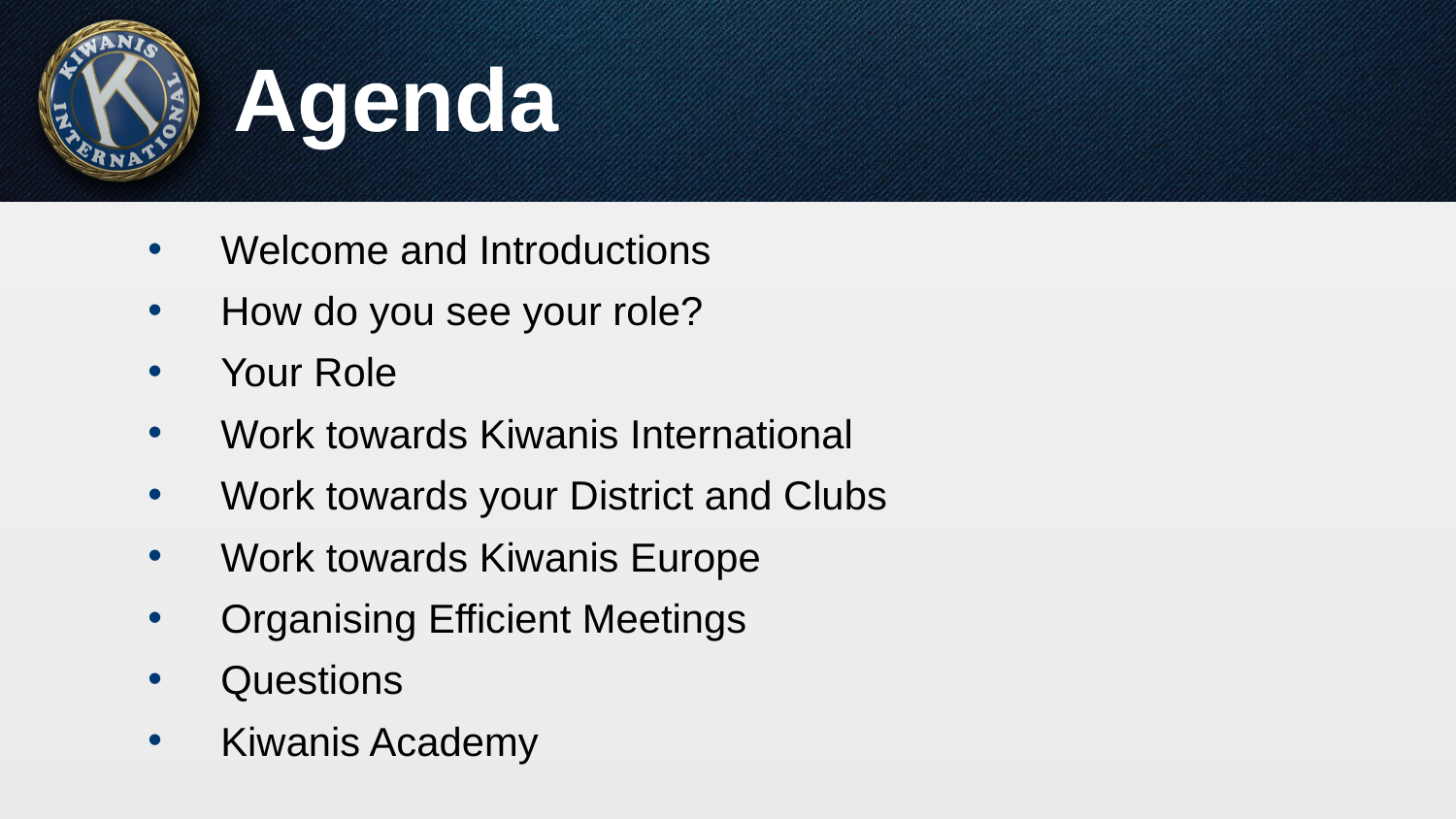

# Agenda
Welcome and Introductions
How do you see your role?
Your Role
Work towards Kiwanis International
Work towards your District and Clubs
Work towards Kiwanis Europe
Organising Efficient Meetings
Questions
Kiwanis Academy